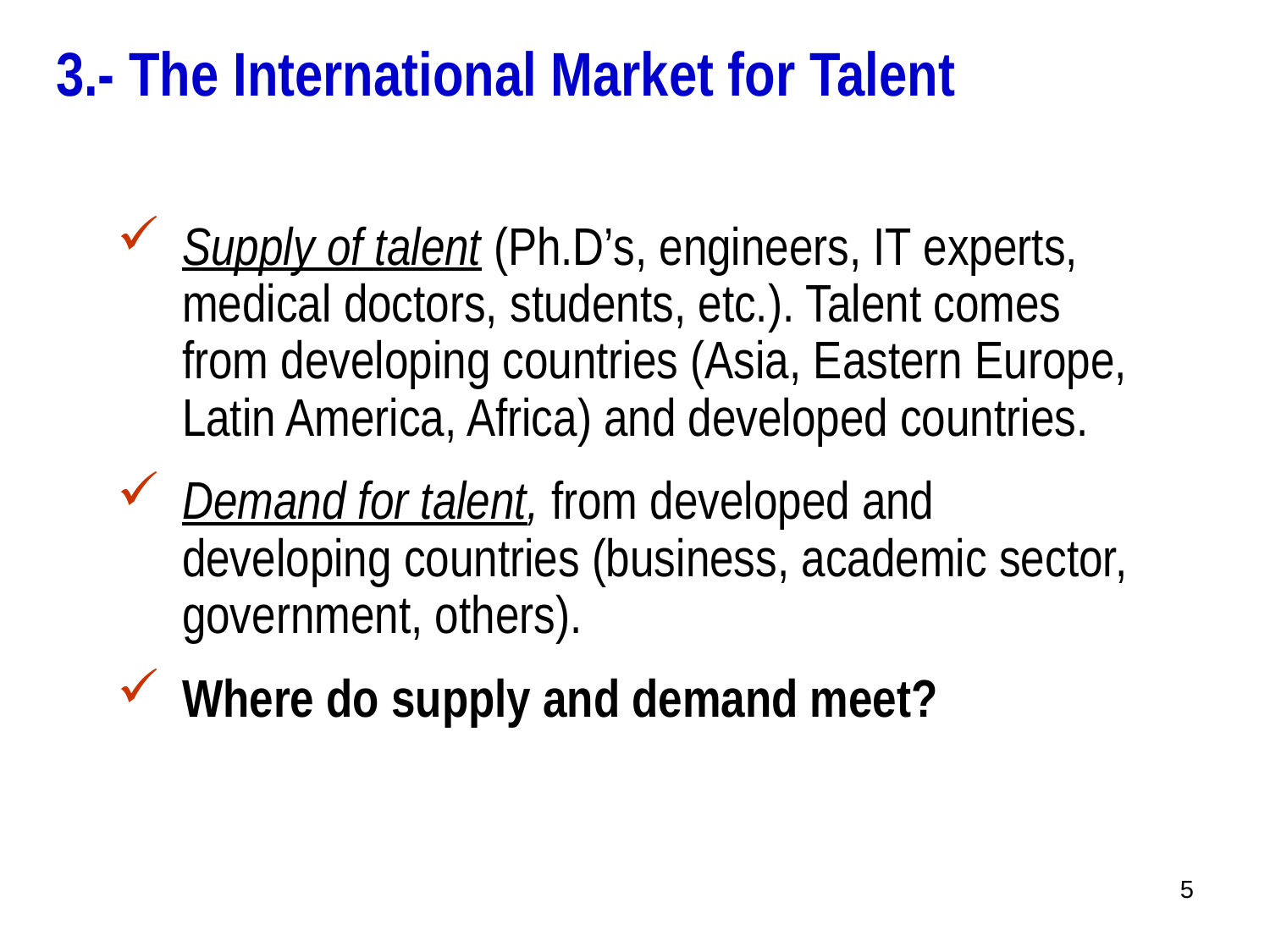

3.- The International Market for Talent
Supply of talent (Ph.D’s, engineers, IT experts, medical doctors, students, etc.). Talent comes from developing countries (Asia, Eastern Europe, Latin America, Africa) and developed countries.
Demand for talent, from developed and developing countries (business, academic sector, government, others).
Where do supply and demand meet?
5